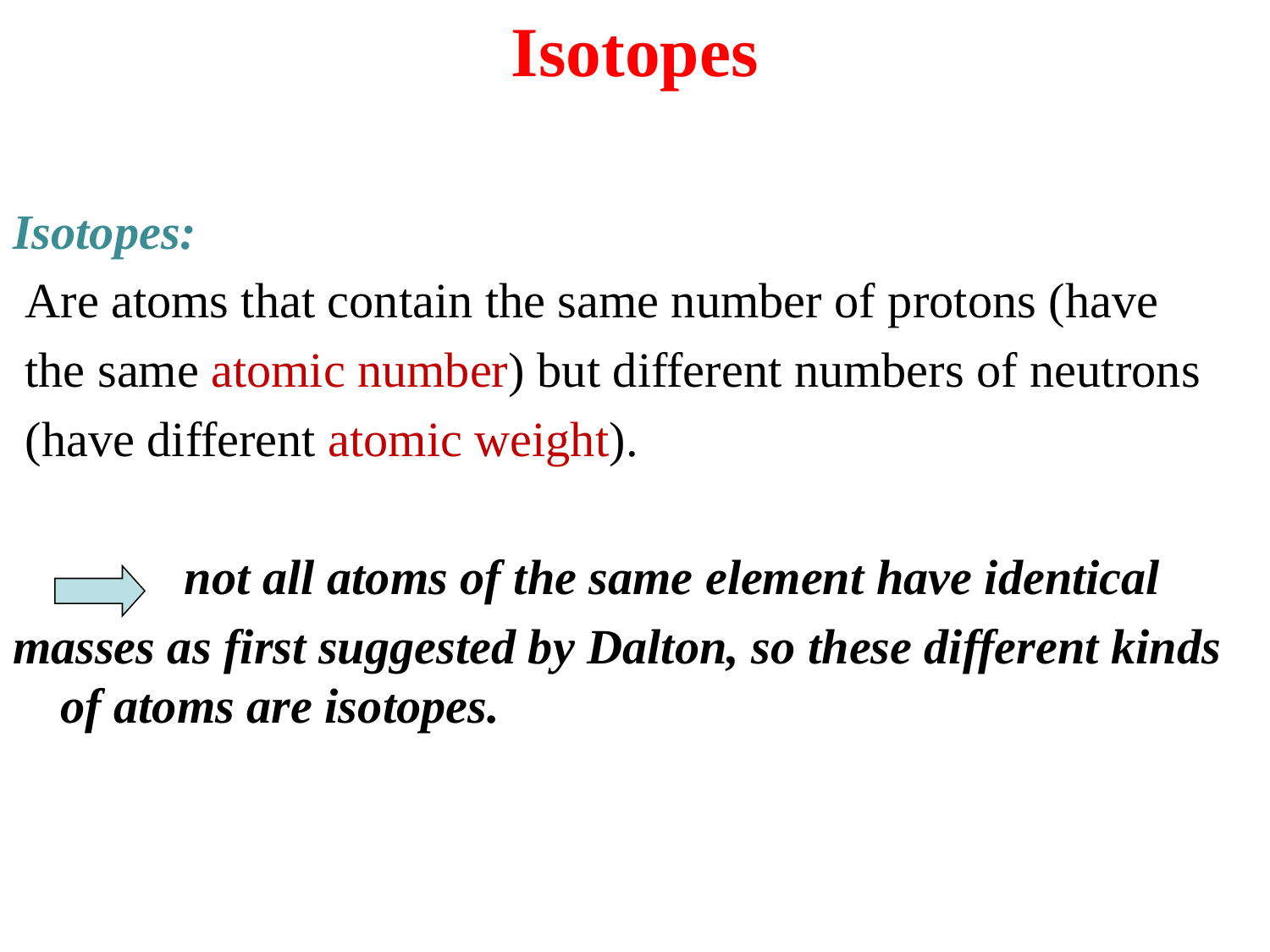

Isotopes

Isotopes:
 Are atoms that contain the same number of protons (have
 the same atomic number) but different numbers of neutrons
 (have different atomic weight).

              not all atoms of the same element have identical
masses as first suggested by Dalton, so these different kinds of atoms are isotopes.